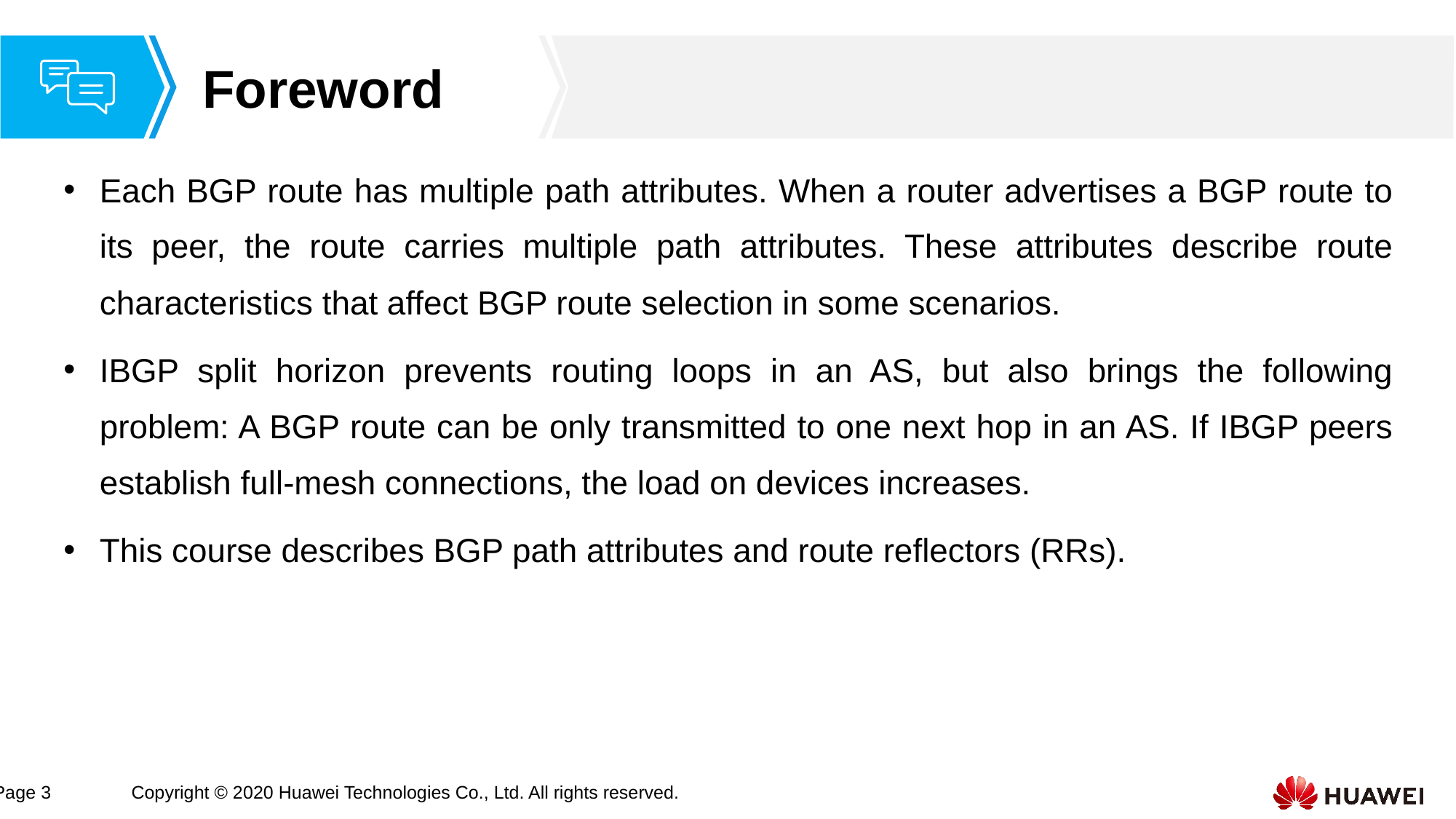

Each BGP route has multiple path attributes. When a router advertises a BGP route to its peer, the route carries multiple path attributes. These attributes describe route characteristics that affect BGP route selection in some scenarios.
IBGP split horizon prevents routing loops in an AS, but also brings the following problem: A BGP route can be only transmitted to one next hop in an AS. If IBGP peers establish full-mesh connections, the load on devices increases.
This course describes BGP path attributes and route reflectors (RRs).